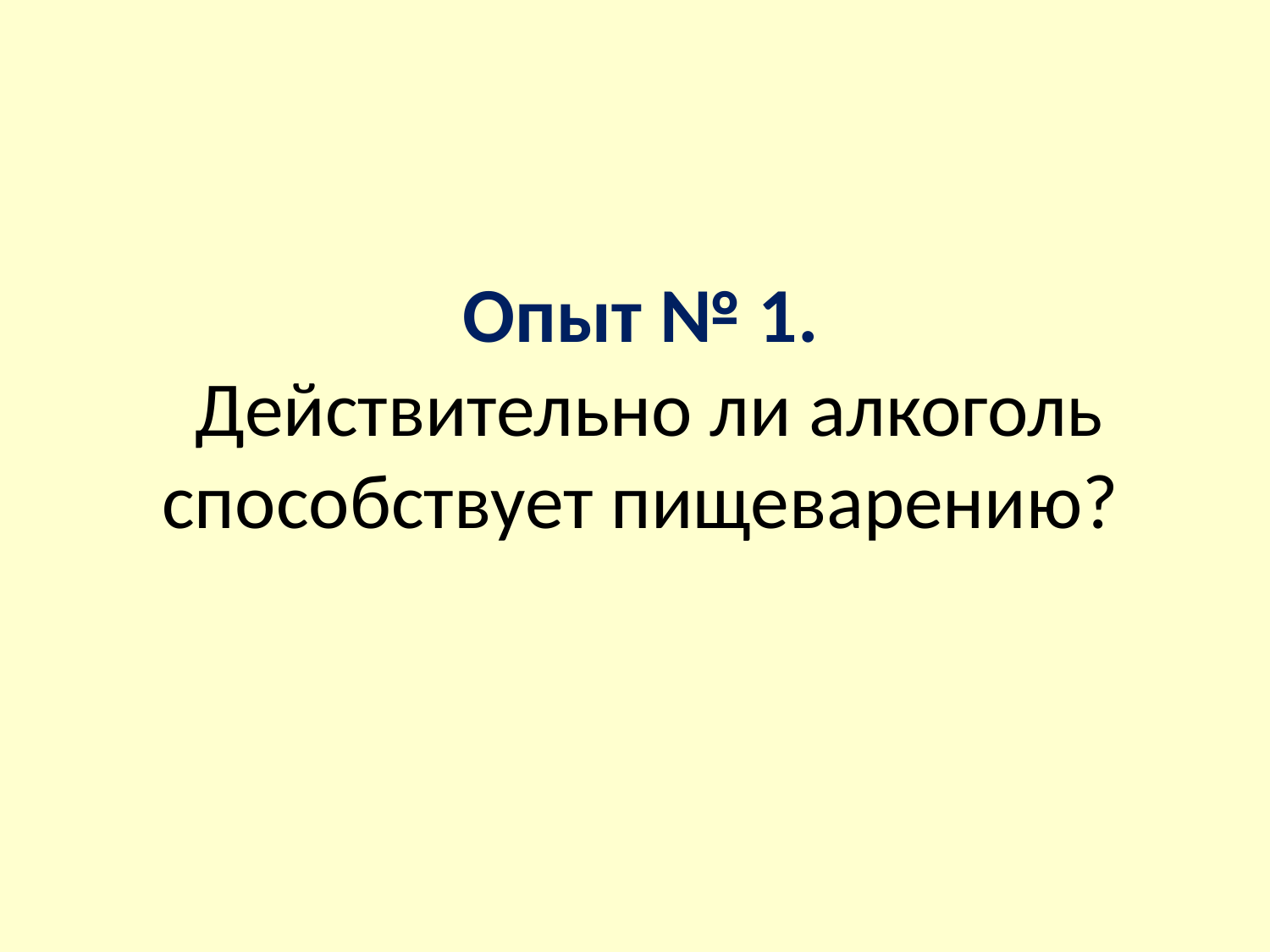

Опыт № 1.
 Действительно ли алкоголь способствует пищеварению?